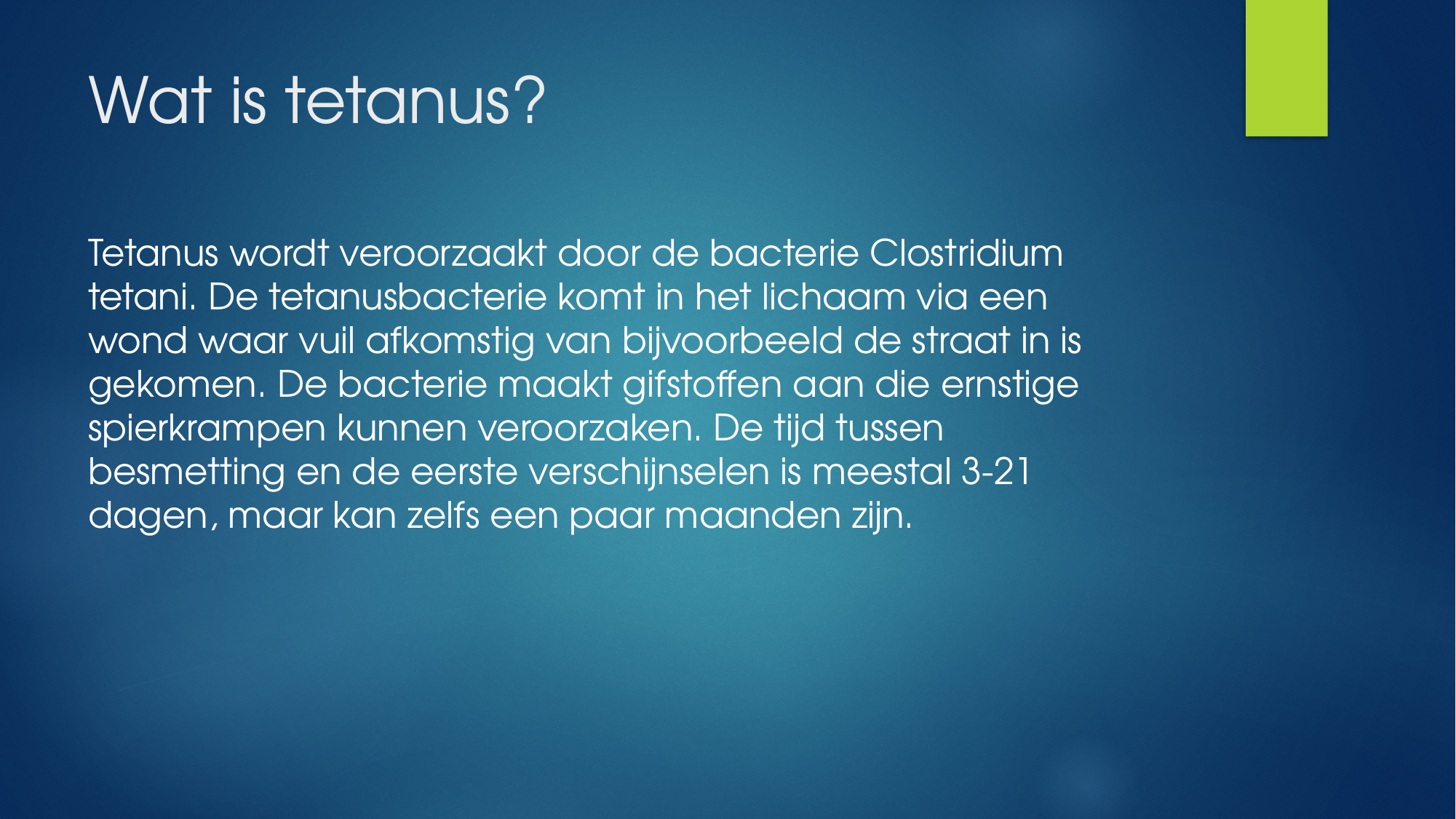

# Wat is tetanus?
Tetanus wordt veroorzaakt door de bacterie Clostridium tetani. De tetanusbacterie komt in het lichaam via een wond waar vuil afkomstig van bijvoorbeeld de straat in is gekomen. De bacterie maakt gifstoffen aan die ernstige spierkrampen kunnen veroorzaken. De tijd tussen besmetting en de eerste verschijnselen is meestal 3-21 dagen, maar kan zelfs een paar maanden zijn.